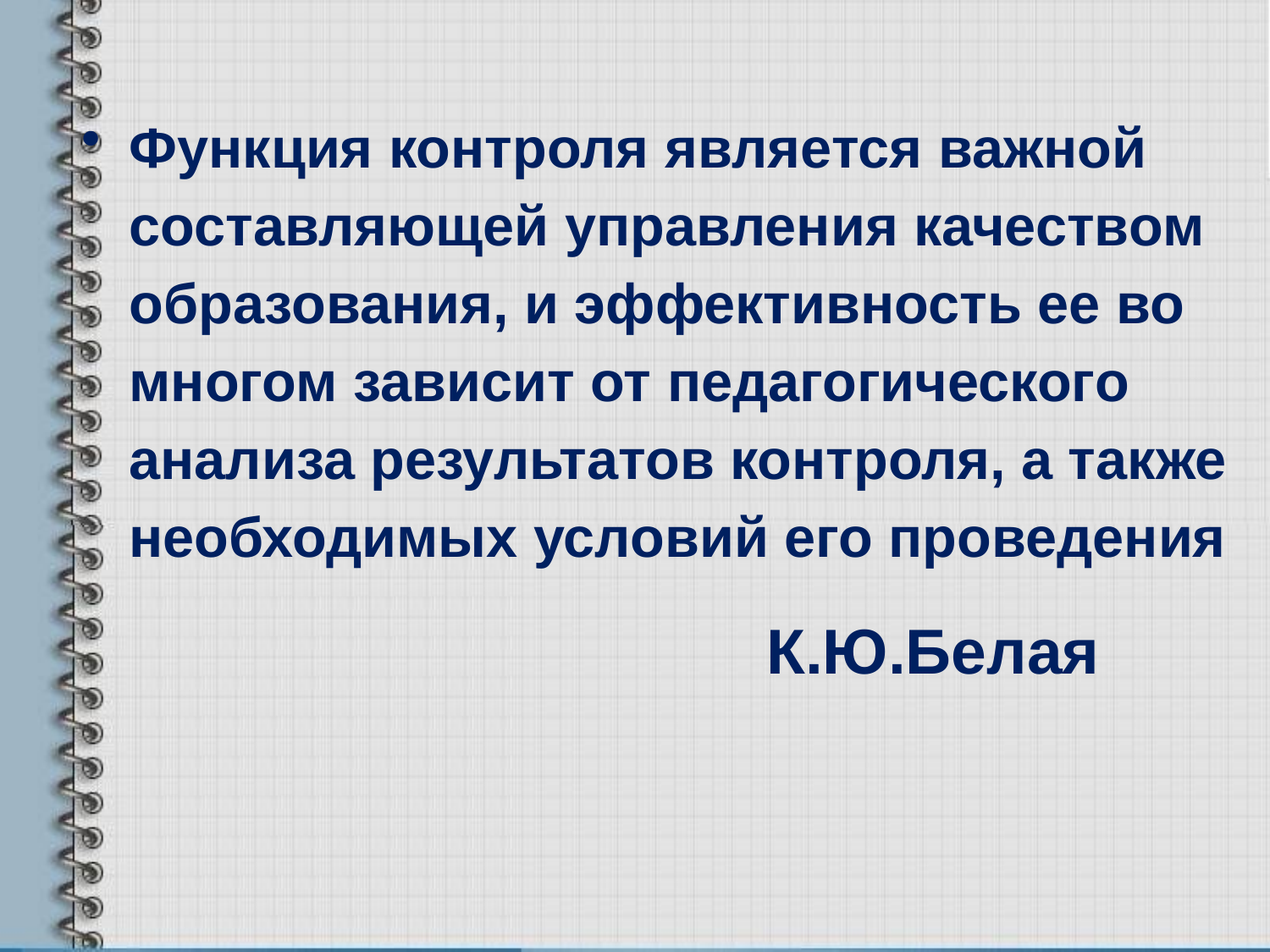

#
Функция контроля является важной составляющей управления качеством образования, и эффективность ее во многом зависит от педагогического анализа результатов контроля, а также необходимых условий его проведения
                                       К.Ю.Белая